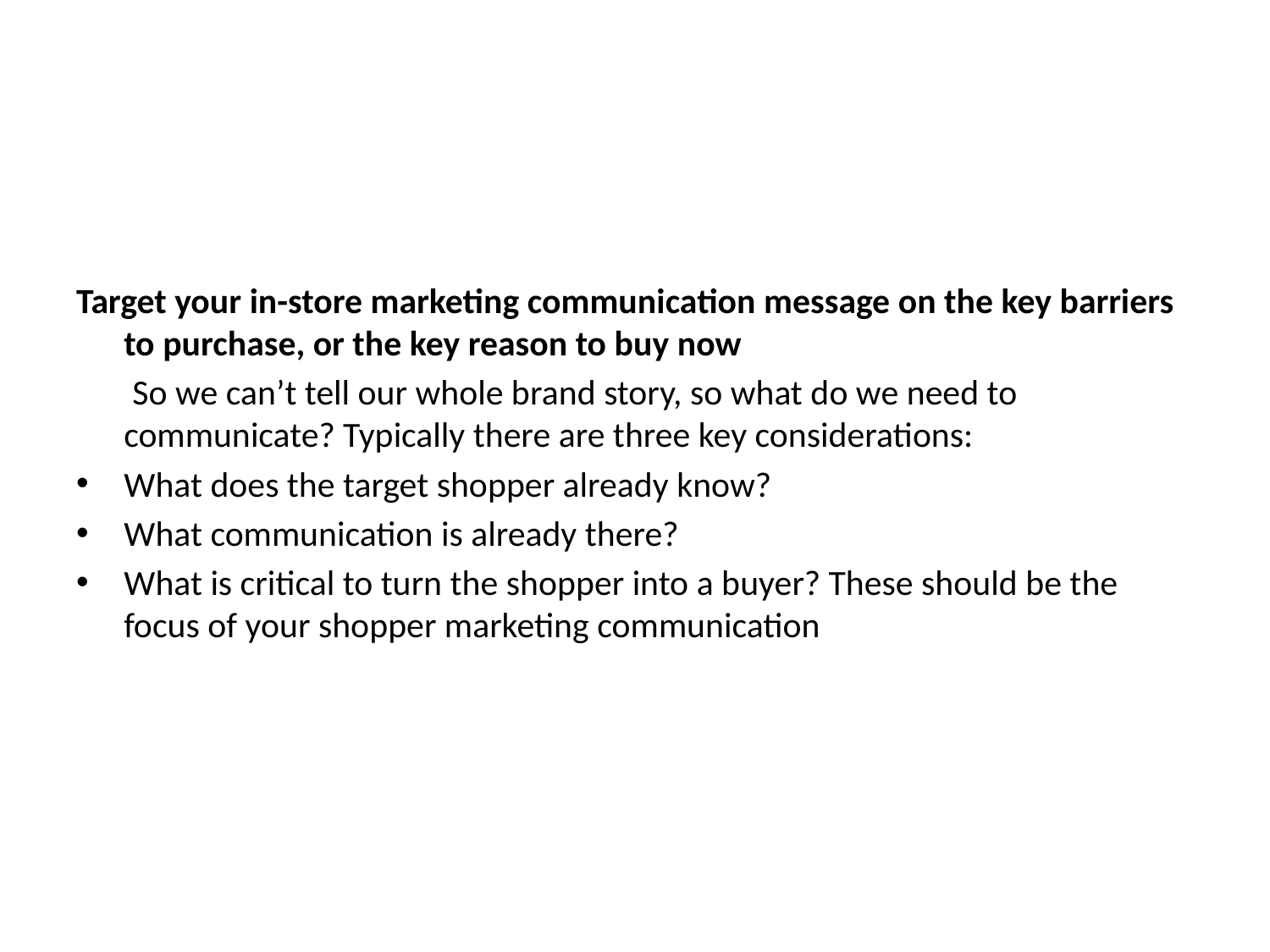

Target your in-store marketing communication message on the key barriers to purchase, or the key reason to buy now
       So we can’t tell our whole brand story, so what do we need to communicate? Typically there are three key considerations:
What does the target shopper already know?
What communication is already there?
What is critical to turn the shopper into a buyer? These should be the focus of your shopper marketing communication